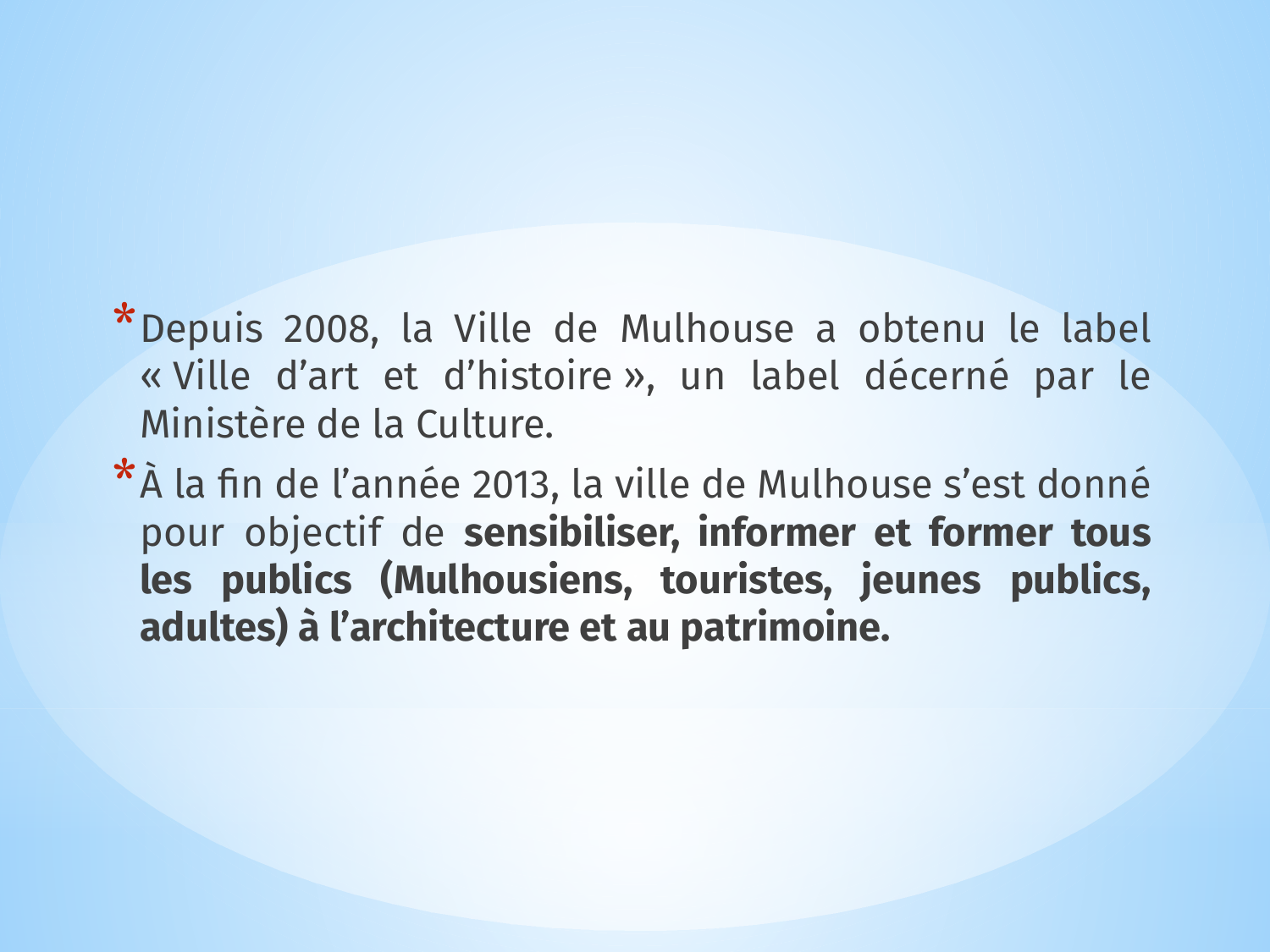

Depuis 2008, la Ville de Mulhouse a obtenu le label « Ville d’art et d’histoire », un label décerné par le Ministère de la Culture.
À la fin de l’année 2013, la ville de Mulhouse s’est donné pour objectif de sensibiliser, informer et former tous les publics (Mulhousiens, touristes, jeunes publics, adultes) à l’architecture et au patrimoine.